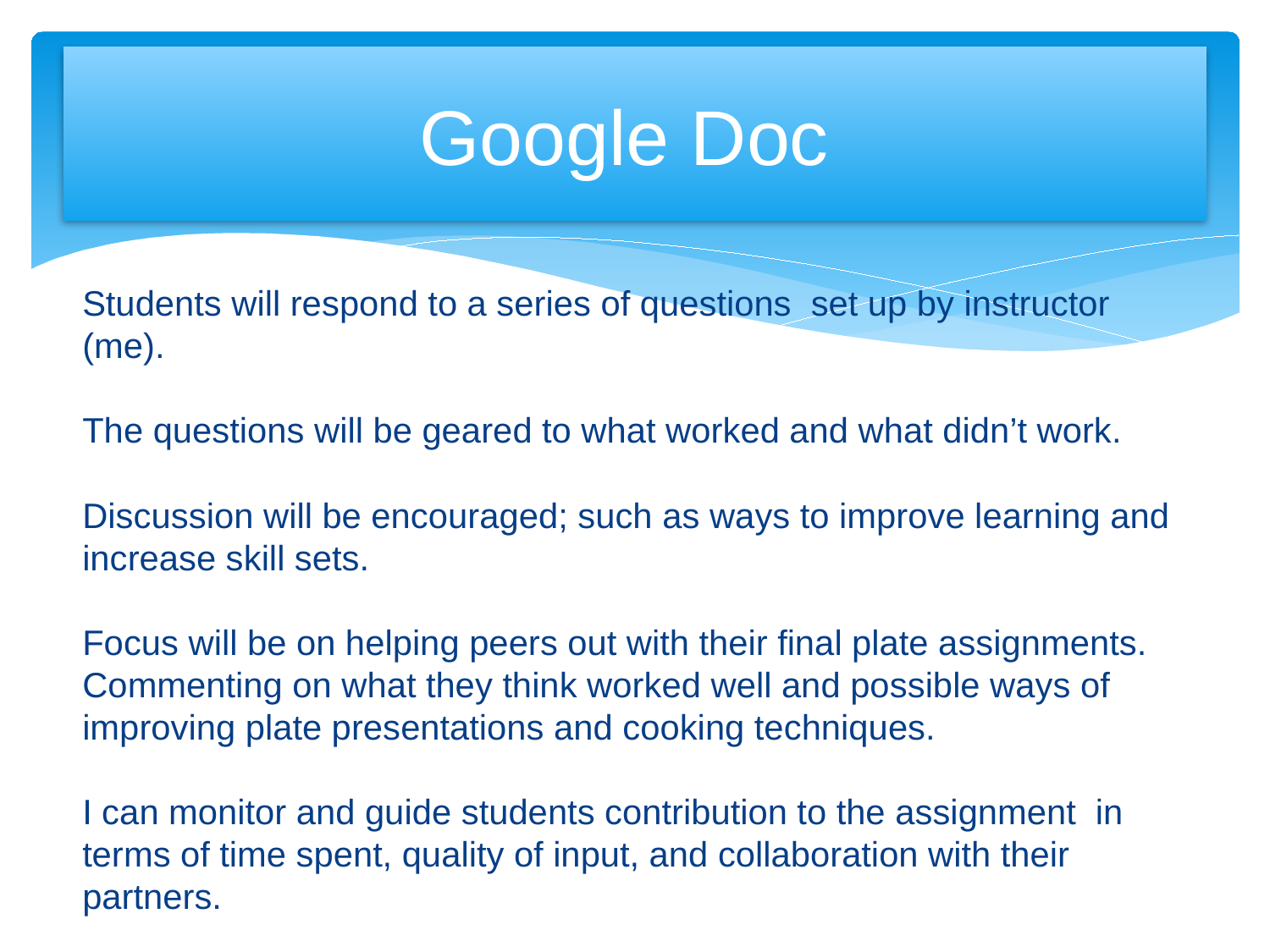

# Google Doc
Students will respond to a series of questions  set up by instructor (me).

The questions will be geared to what worked and what didn’t work.

Discussion will be encouraged; such as ways to improve learning and increase skill sets.

Focus will be on helping peers out with their final plate assignments.  Commenting on what they think worked well and possible ways of improving plate presentations and cooking techniques.

I can monitor and guide students contribution to the assignment  in terms of time spent, quality of input, and collaboration with their partners.

https://docs.google.com/?authuser=0#home